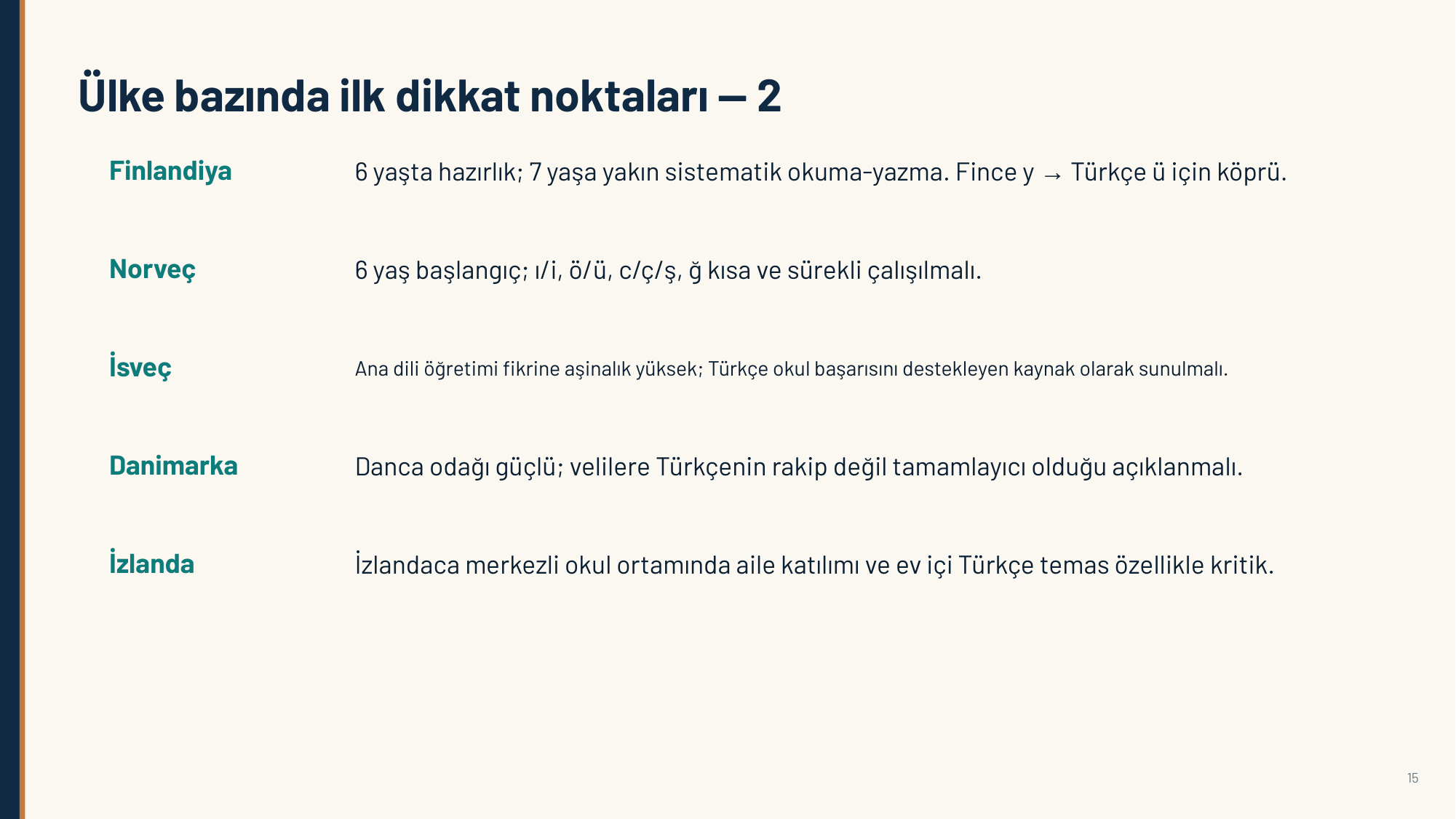

Ülke bazında ilk dikkat noktaları — 2
Finlandiya
6 yaşta hazırlık; 7 yaşa yakın sistematik okuma-yazma. Fince y → Türkçe ü için köprü.
Norveç
6 yaş başlangıç; ı/i, ö/ü, c/ç/ş, ğ kısa ve sürekli çalışılmalı.
İsveç
Ana dili öğretimi fikrine aşinalık yüksek; Türkçe okul başarısını destekleyen kaynak olarak sunulmalı.
Danimarka
Danca odağı güçlü; velilere Türkçenin rakip değil tamamlayıcı olduğu açıklanmalı.
İzlanda
İzlandaca merkezli okul ortamında aile katılımı ve ev içi Türkçe temas özellikle kritik.
15